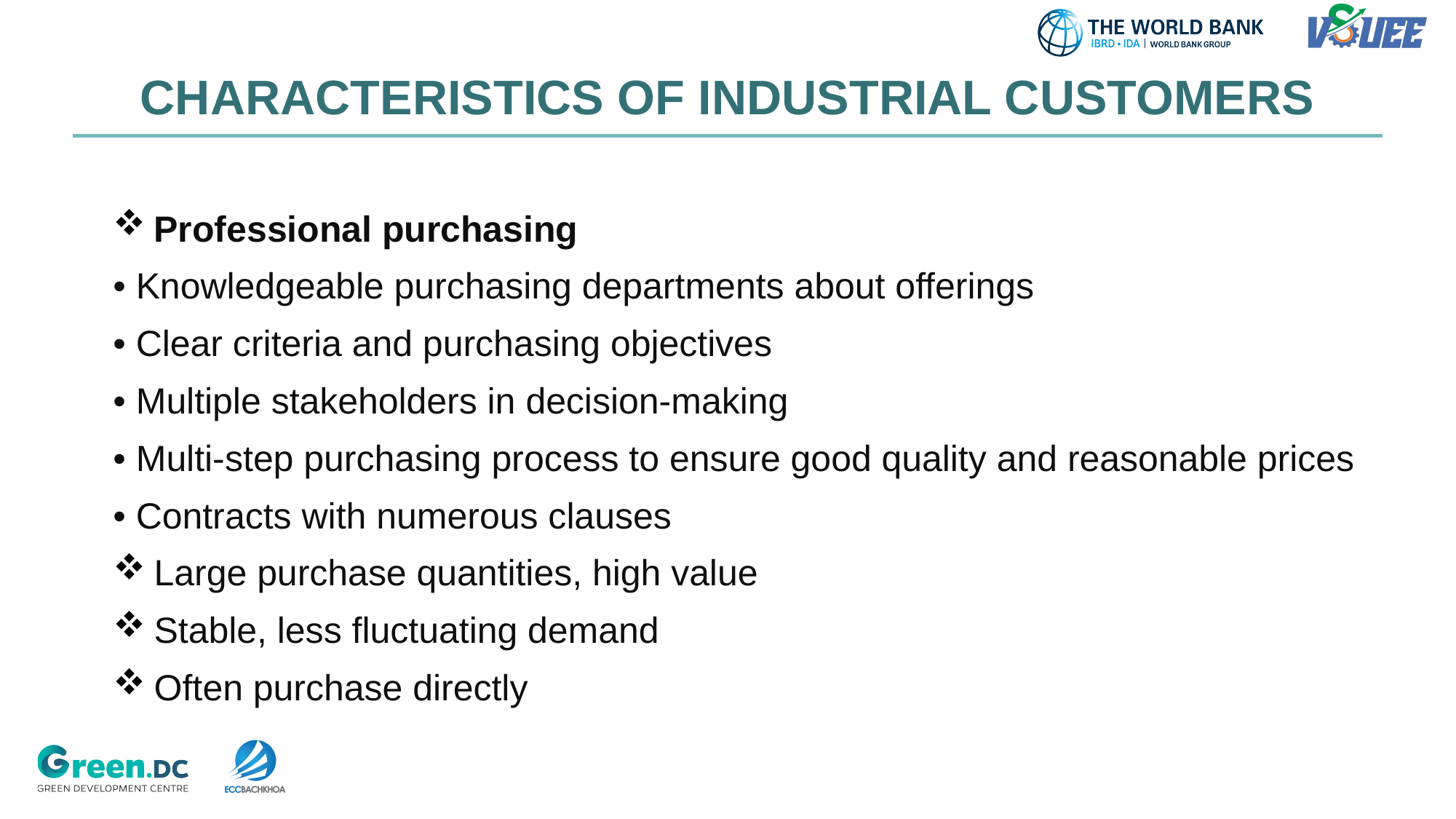

# CHARACTERISTICS OF INDUSTRIAL CUSTOMERS
Professional purchasing
• Knowledgeable purchasing departments about offerings
• Clear criteria and purchasing objectives
• Multiple stakeholders in decision-making
• Multi-step purchasing process to ensure good quality and reasonable prices
• Contracts with numerous clauses
Large purchase quantities, high value
Stable, less fluctuating demand
Often purchase directly